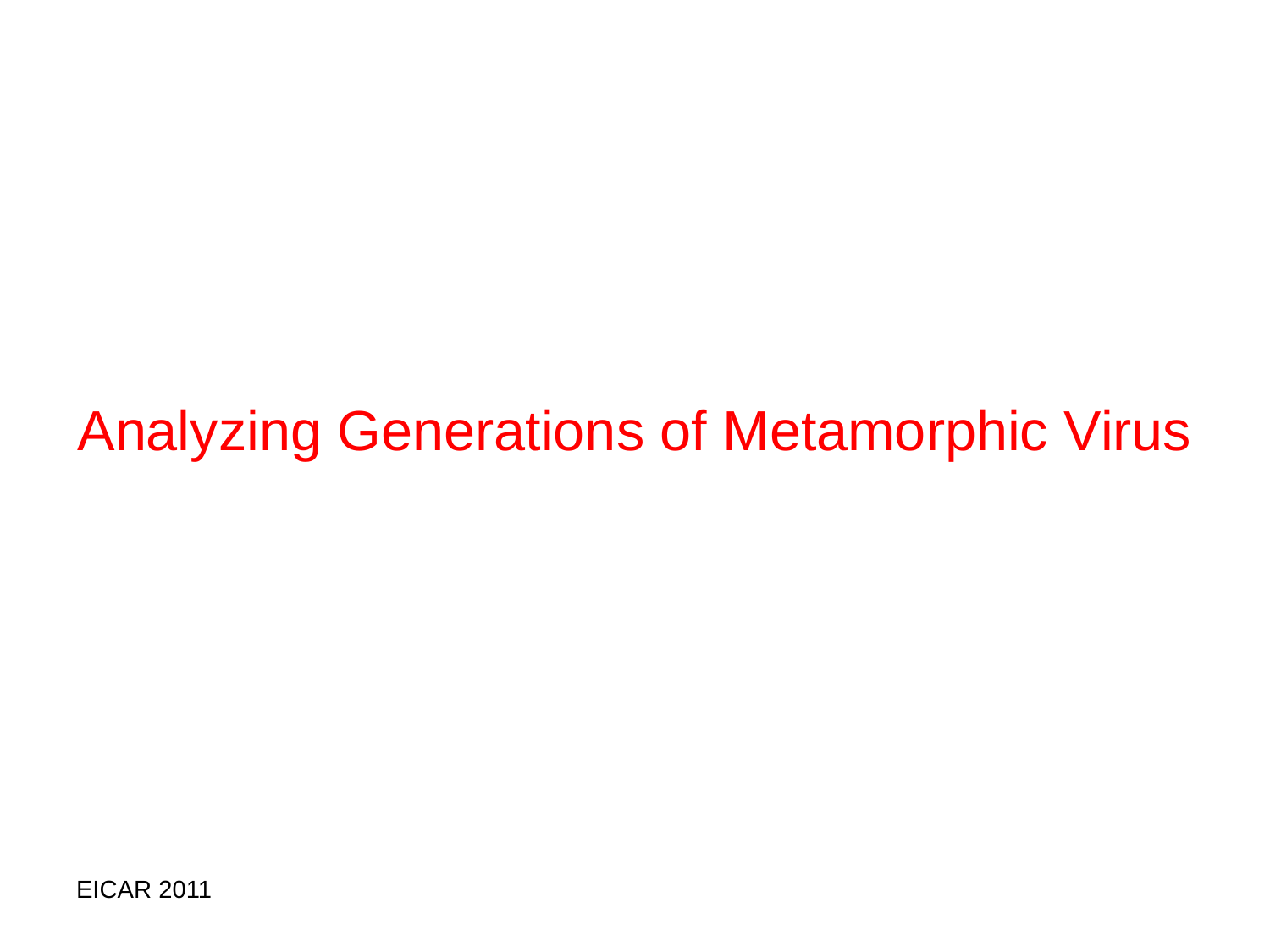

# Analyzing Generations of Metamorphic Virus
EICAR 2011